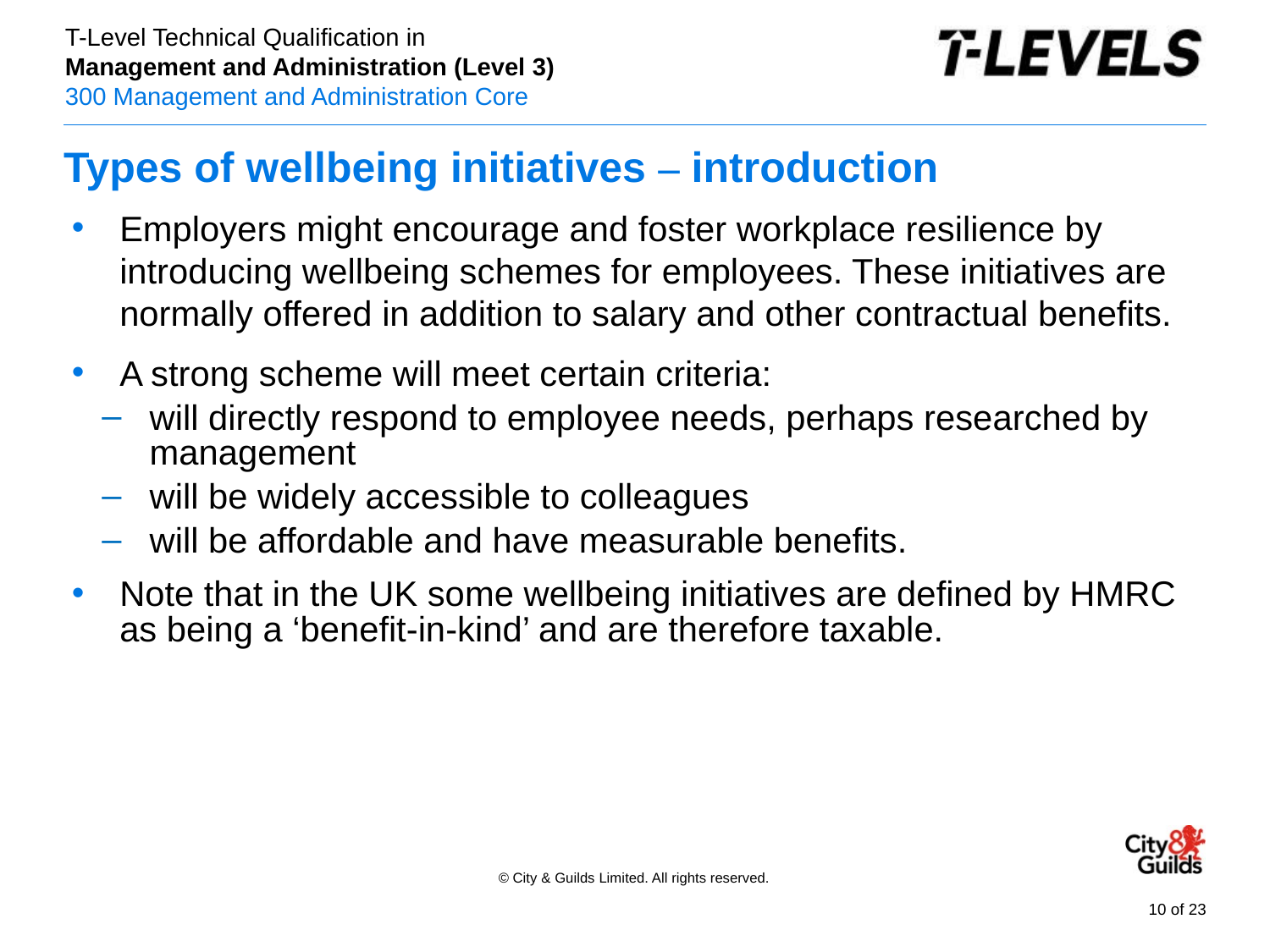

# Types of wellbeing initiatives – introduction
Employers might encourage and foster workplace resilience by introducing wellbeing schemes for employees. These initiatives are normally offered in addition to salary and other contractual benefits.
A strong scheme will meet certain criteria:
will directly respond to employee needs, perhaps researched by management
will be widely accessible to colleagues
will be affordable and have measurable benefits.
Note that in the UK some wellbeing initiatives are defined by HMRC as being a ‘benefit-in-kind’ and are therefore taxable.